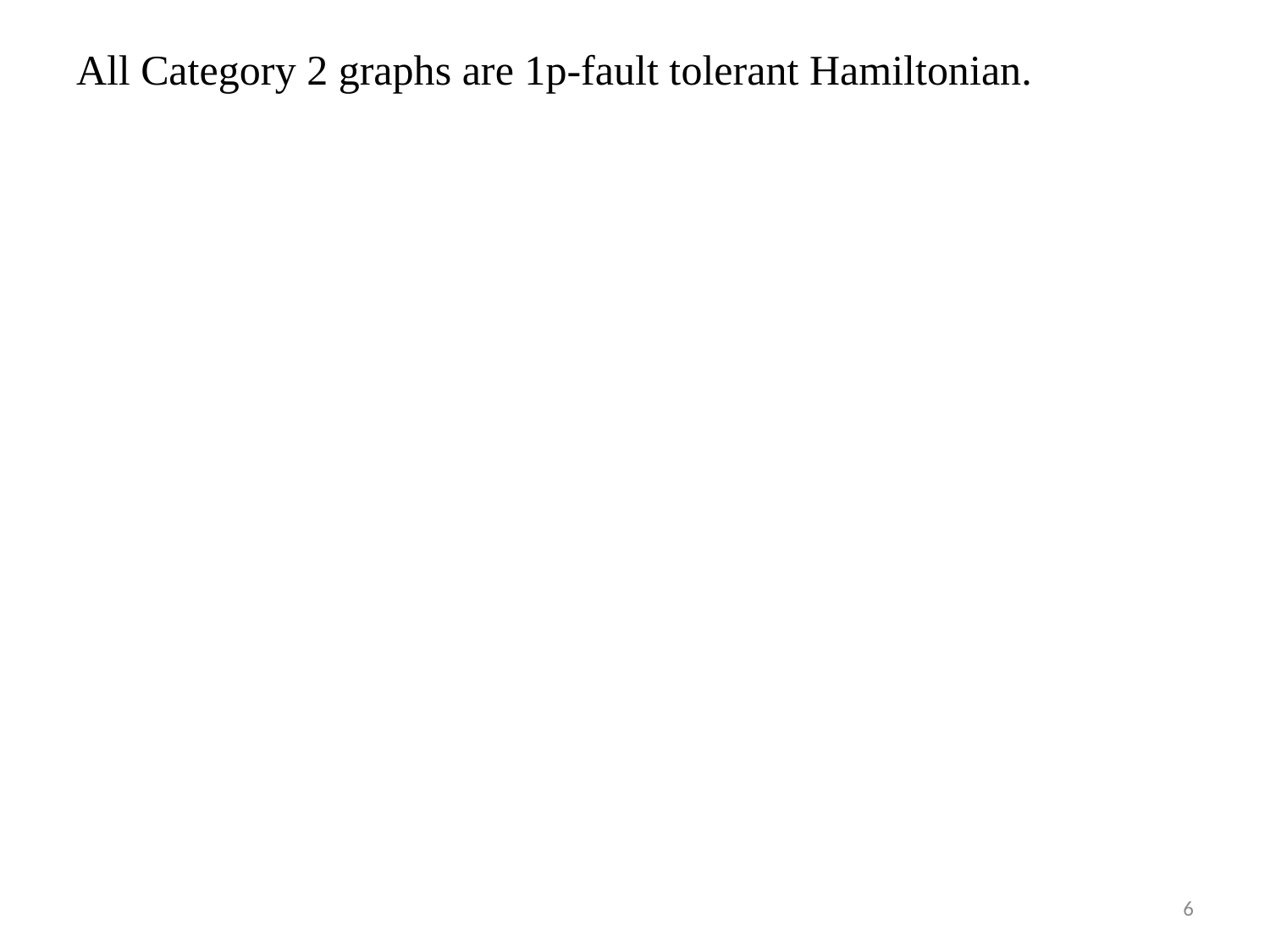

All Category 2 graphs are 1p-fault tolerant Hamiltonian.

6